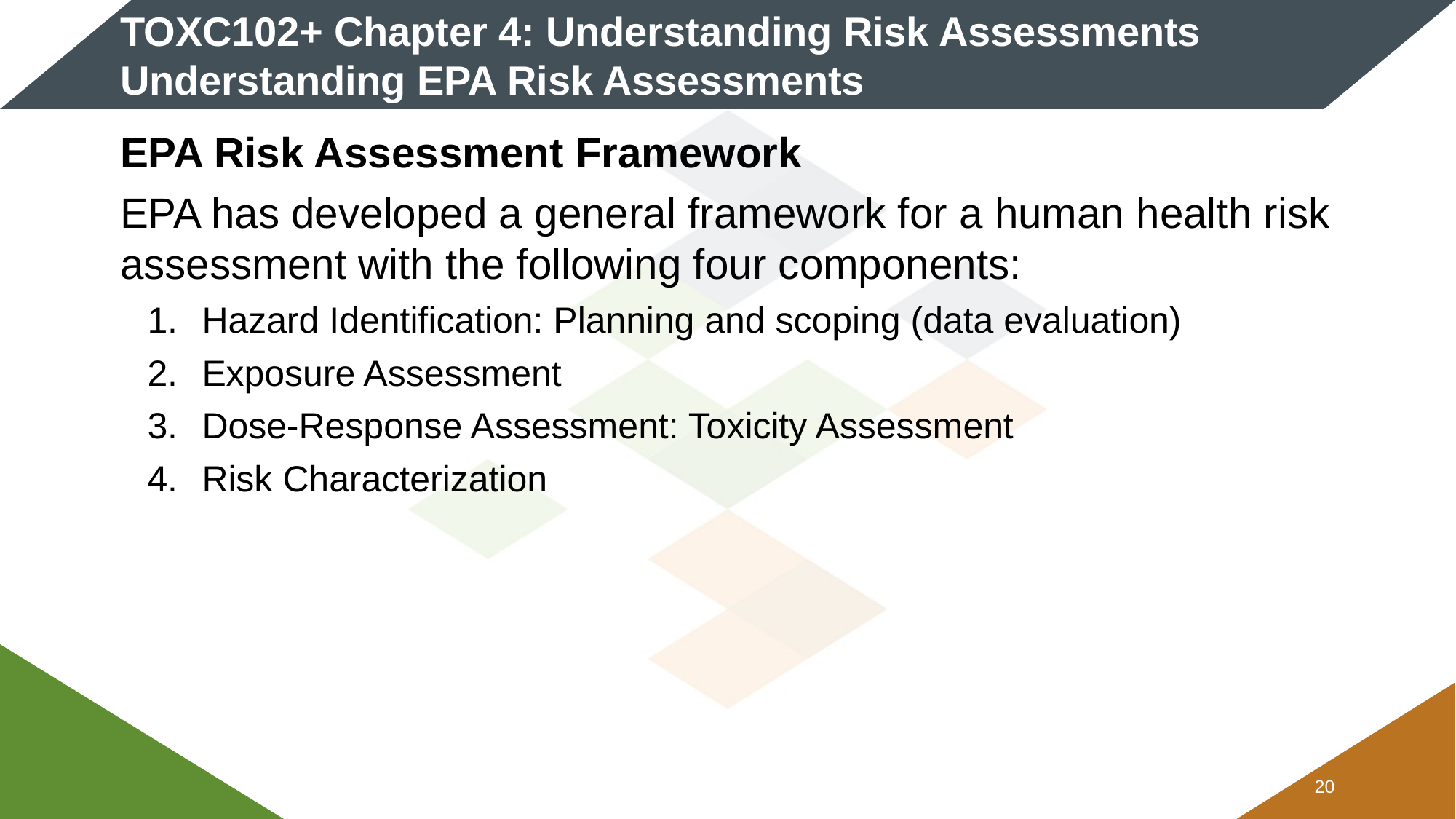

# TOXC102+ Chapter 4: Understanding Risk Assessments Understanding EPA Risk Assessments
EPA Risk Assessment Framework
EPA has developed a general framework for a human health risk assessment with the following four components:
Hazard Identification: Planning and scoping (data evaluation)
Exposure Assessment
Dose-Response Assessment: Toxicity Assessment
Risk Characterization
20